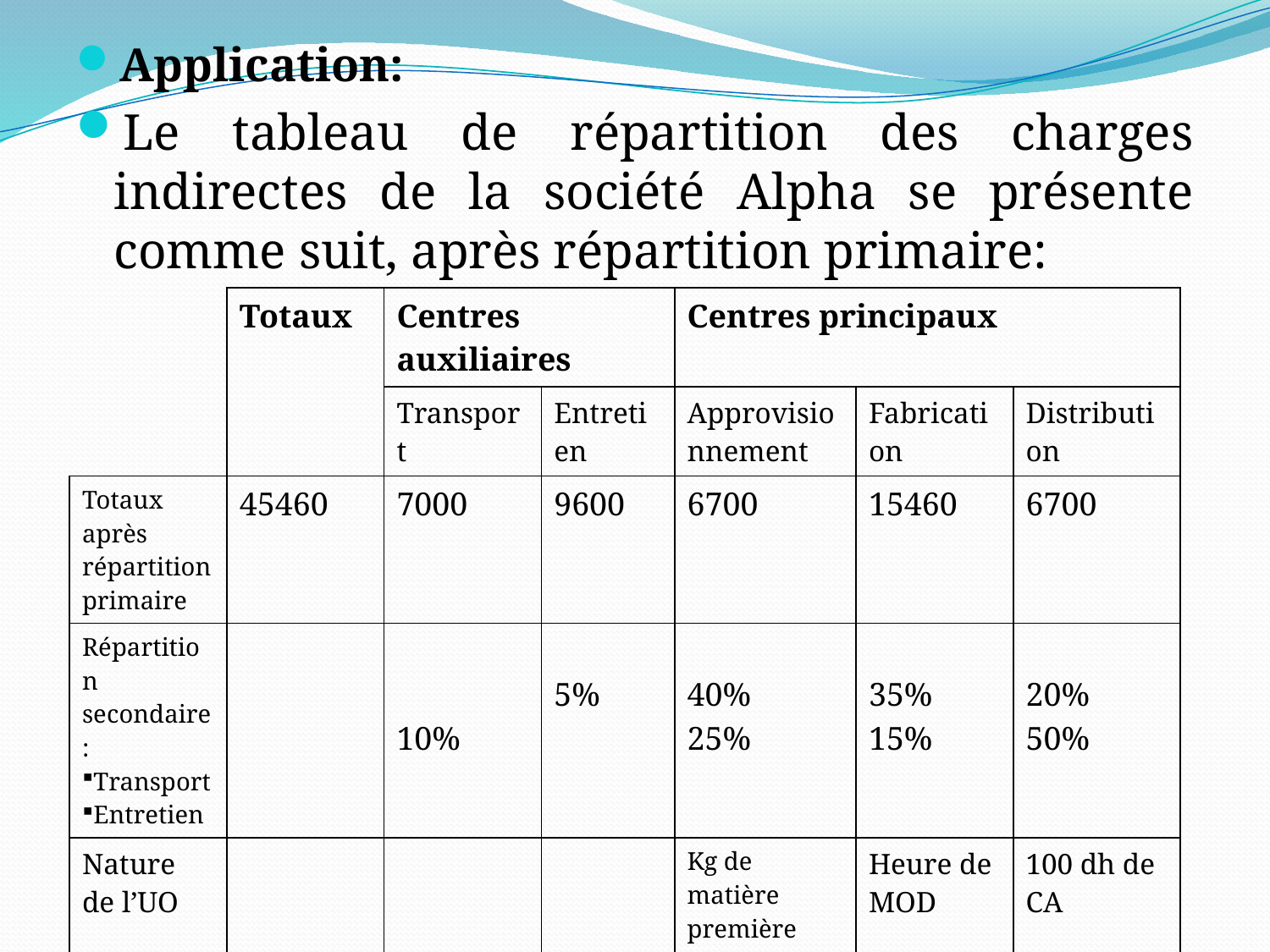

Application:
Le tableau de répartition des charges indirectes de la société Alpha se présente comme suit, après répartition primaire:

|  | Totaux | Centres auxiliaires |  | Centres principaux |  |  |
| --- | --- | --- | --- | --- | --- | --- |
|  |  | Transport | Entretien | Approvisionnement | Fabrication | Distribution |
| Totaux après répartition primaire | 45460 | 7000 | 9600 | 6700 | 15460 | 6700 |
| Répartition secondaire: Transport Entretien |  | 10% | 5% | 40% 25% | 35% 15% | 20% 50% |
| Nature de l’UO |  |  |  | Kg de matière première achetée | Heure de MOD | 100 dh de CA |
| Nombre de l’UO |  |  |  | 4200 | 6000 | 7500 |